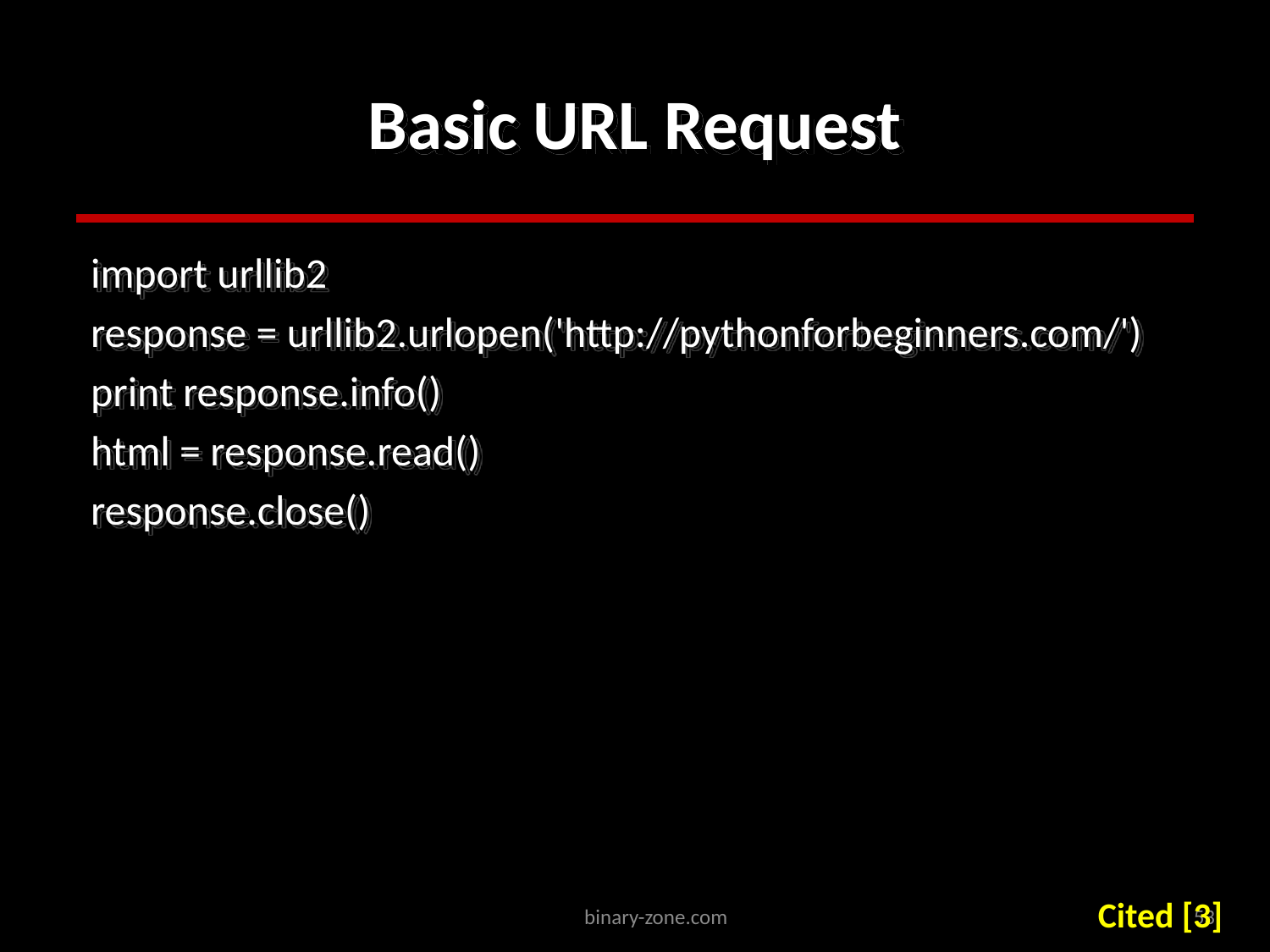

# Basic URL Request
import urllib2
response = urllib2.urlopen('http://pythonforbeginners.com/')
print response.info()
html = response.read()
response.close()
Cited [3]